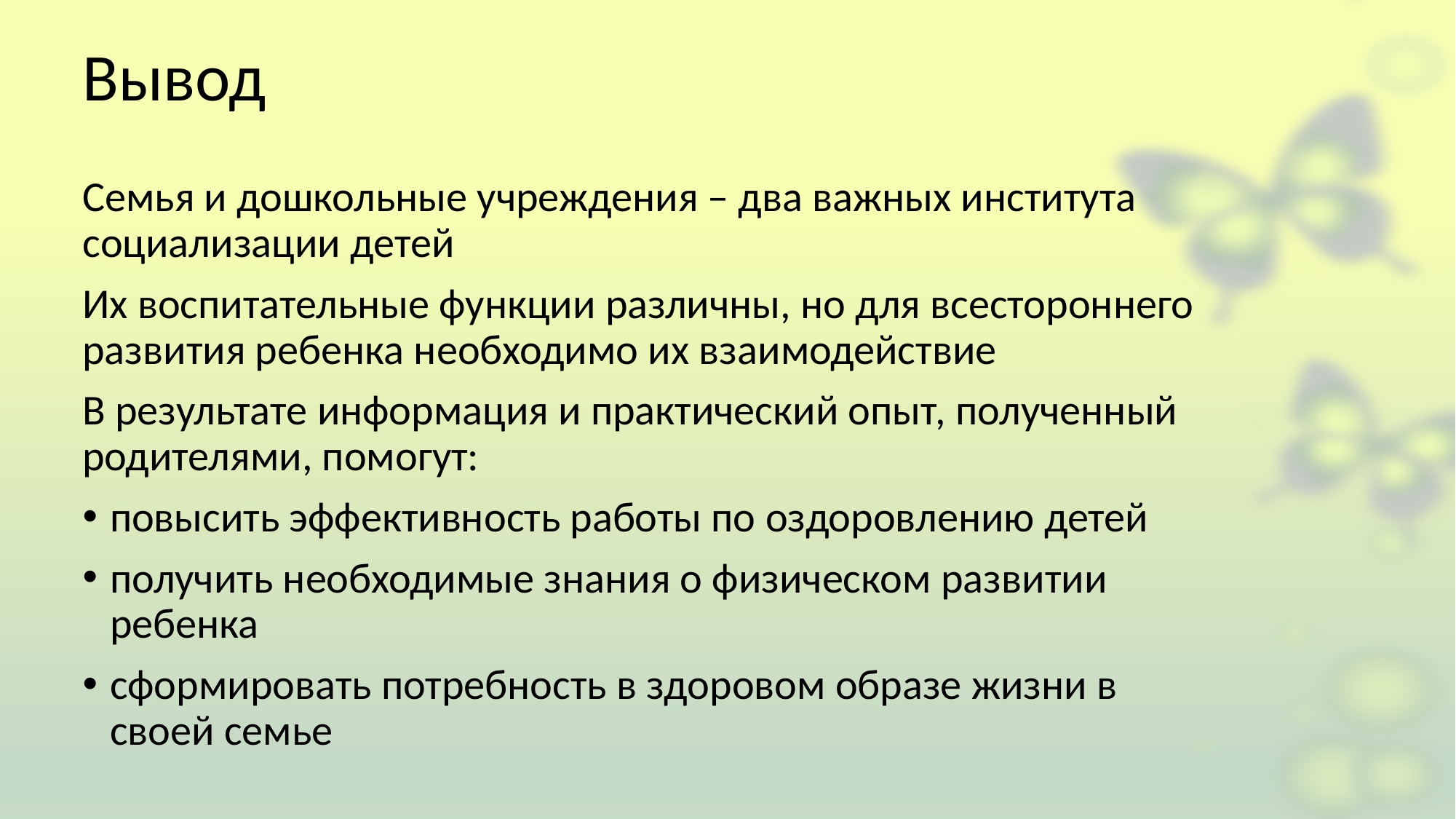

# Вывод
Семья и дошкольные учреждения – два важных института социализации детей
Их воспитательные функции различны, но для всестороннего развития ребенка необходимо их взаимодействие
В результате информация и практический опыт, полученный родителями, помогут:
повысить эффективность работы по оздоровлению детей
получить необходимые знания о физическом развитии ребенка
сформировать потребность в здоровом образе жизни в своей семье